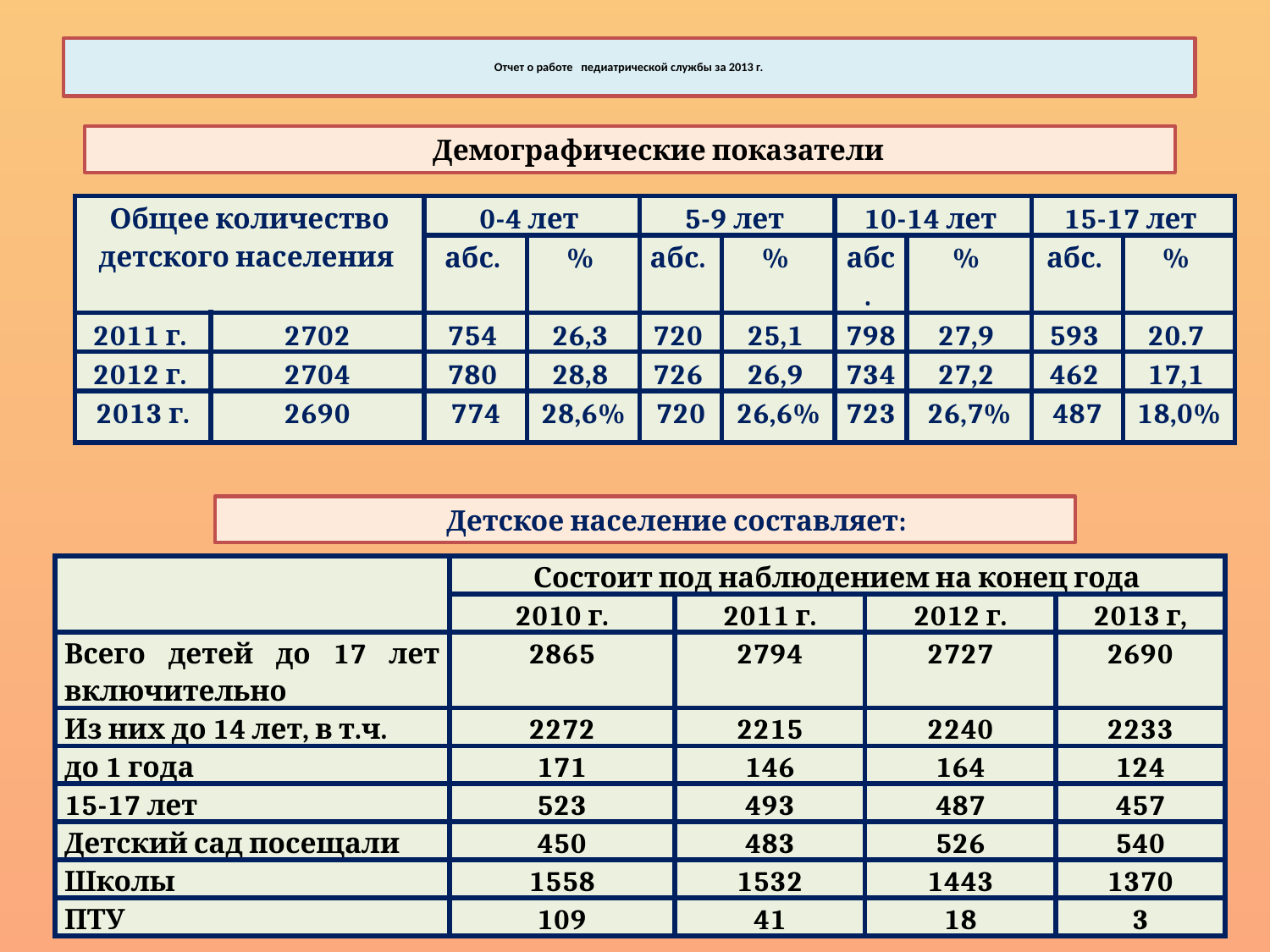

# Отчет о работе   педиатрической службы за 2013 г.
Демографические показатели
| Общее количество детского населения |  | 0-4 лет |  | 5-9 лет |  | 10-14 лет |  | 15-17 лет |  |
| --- | --- | --- | --- | --- | --- | --- | --- | --- | --- |
|  |  | абс. | % | абс. | % | абс. | % | абс. | % |
| 2011 г. | 2702 | 754 | 26,3 | 720 | 25,1 | 798 | 27,9 | 593 | 20.7 |
| 2012 г. | 2704 | 780 | 28,8 | 726 | 26,9 | 734 | 27,2 | 462 | 17,1 |
| 2013 г. | 2690 | 774 | 28,6% | 720 | 26,6% | 723 | 26,7% | 487 | 18,0% |
Детское население составляет:
|  | Состоит под наблюдением на конец года |  |  |  |
| --- | --- | --- | --- | --- |
|  | 2010 г. | 2011 г. | 2012 г. | 2013 г, |
| Всего детей до 17 лет включительно | 2865 | 2794 | 2727 | 2690 |
| Из них до 14 лет, в т.ч. | 2272 | 2215 | 2240 | 2233 |
| до 1 года | 171 | 146 | 164 | 124 |
| 15-17 лет | 523 | 493 | 487 | 457 |
| Детский сад посещали | 450 | 483 | 526 | 540 |
| Школы | 1558 | 1532 | 1443 | 1370 |
| ПТУ | 109 | 41 | 18 | 3 |